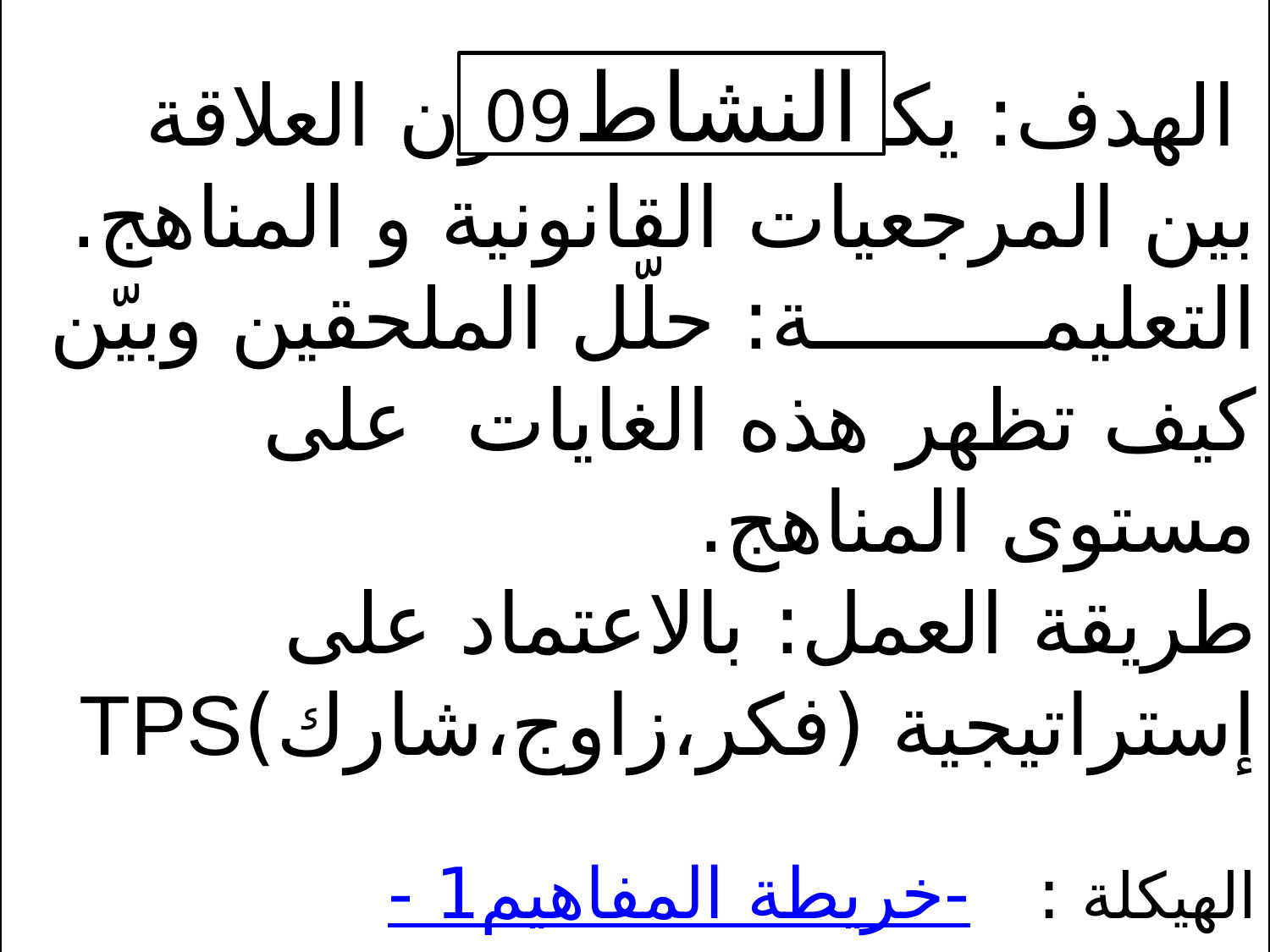

الهدف: يكتشف المتكون العلاقة بين المرجعيات القانونية و المناهج.
التعليمـــــــــة: حلّل الملحقين وبيّن كيف تظهر هذه الغايات  على مستوى المناهج.
طريقة العمل: بالاعتماد على إستراتيجية (فكر،زاوج،شارك)TPS

الهيكلة :   - خريطة المفاهيم1-

النشاط09